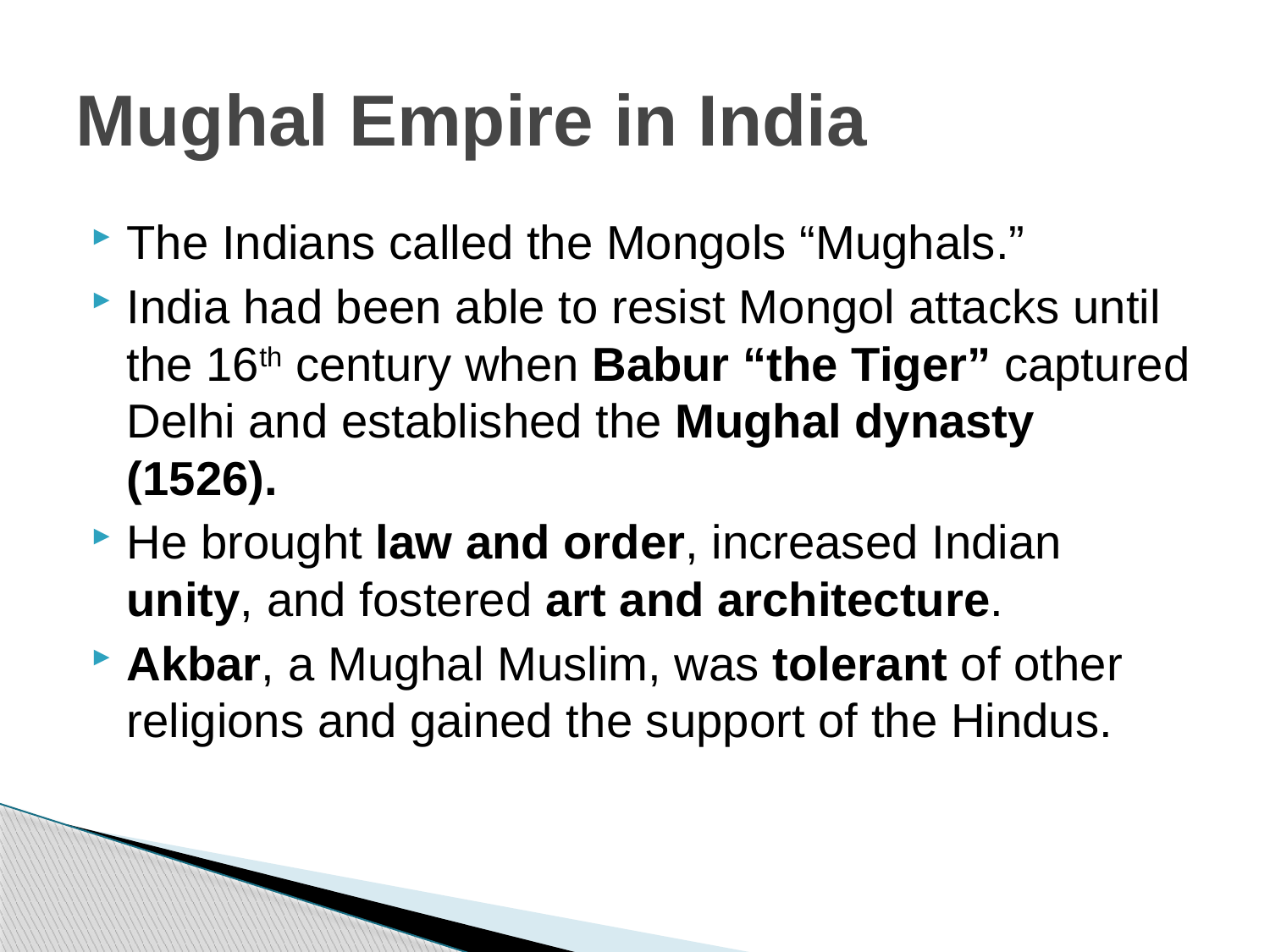

# Mughal Empire in India
The Indians called the Mongols “Mughals.”
India had been able to resist Mongol attacks until the 16th century when Babur “the Tiger” captured Delhi and established the Mughal dynasty (1526).
He brought law and order, increased Indian unity, and fostered art and architecture.
Akbar, a Mughal Muslim, was tolerant of other religions and gained the support of the Hindus.